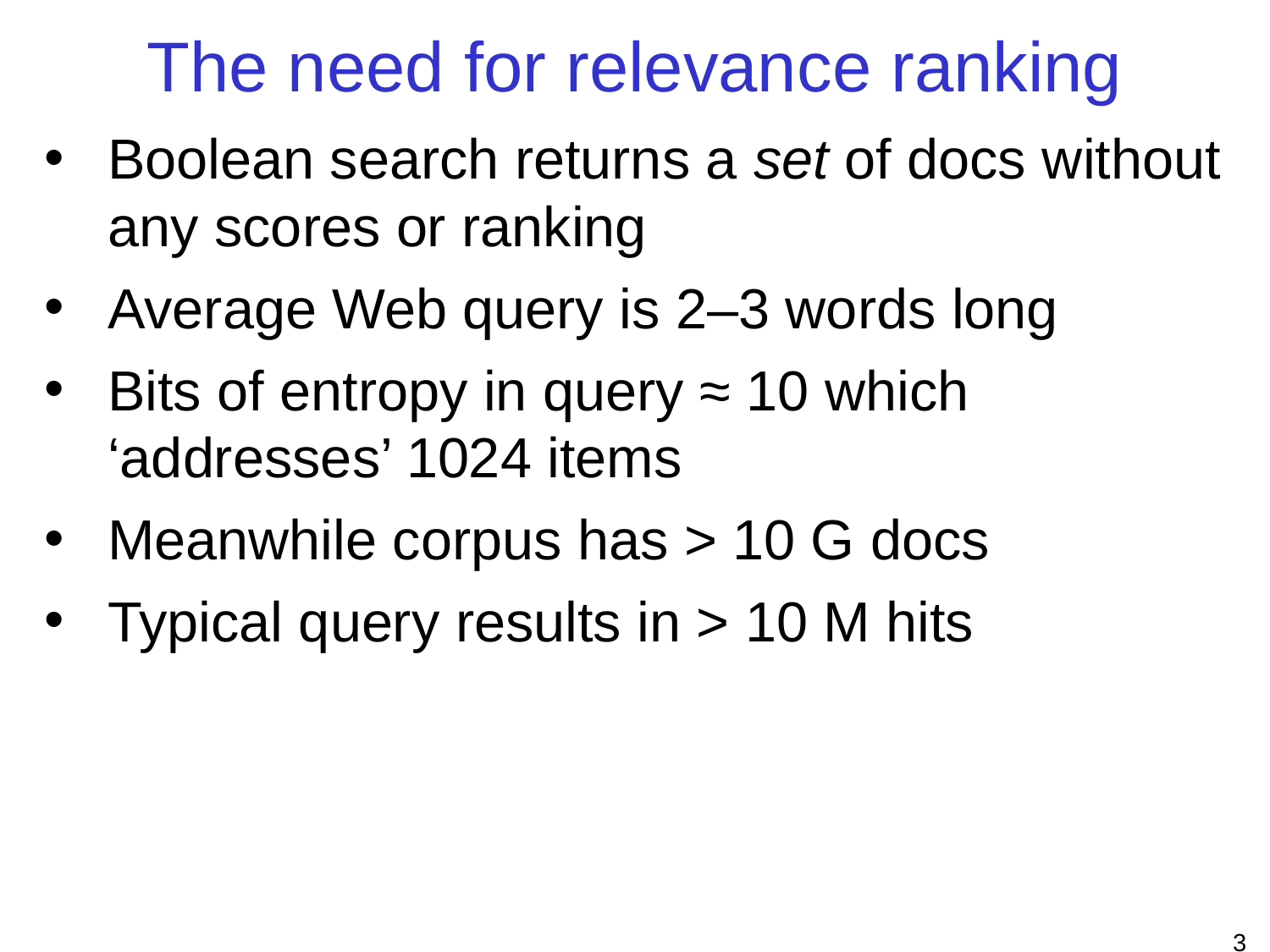

The need for relevance ranking
Boolean search returns a set of docs without any scores or ranking
Average Web query is 2–3 words long
Bits of entropy in query ≈ 10 which ‘addresses’ 1024 items
Meanwhile corpus has > 10 G docs
Typical query results in > 10 M hits
3